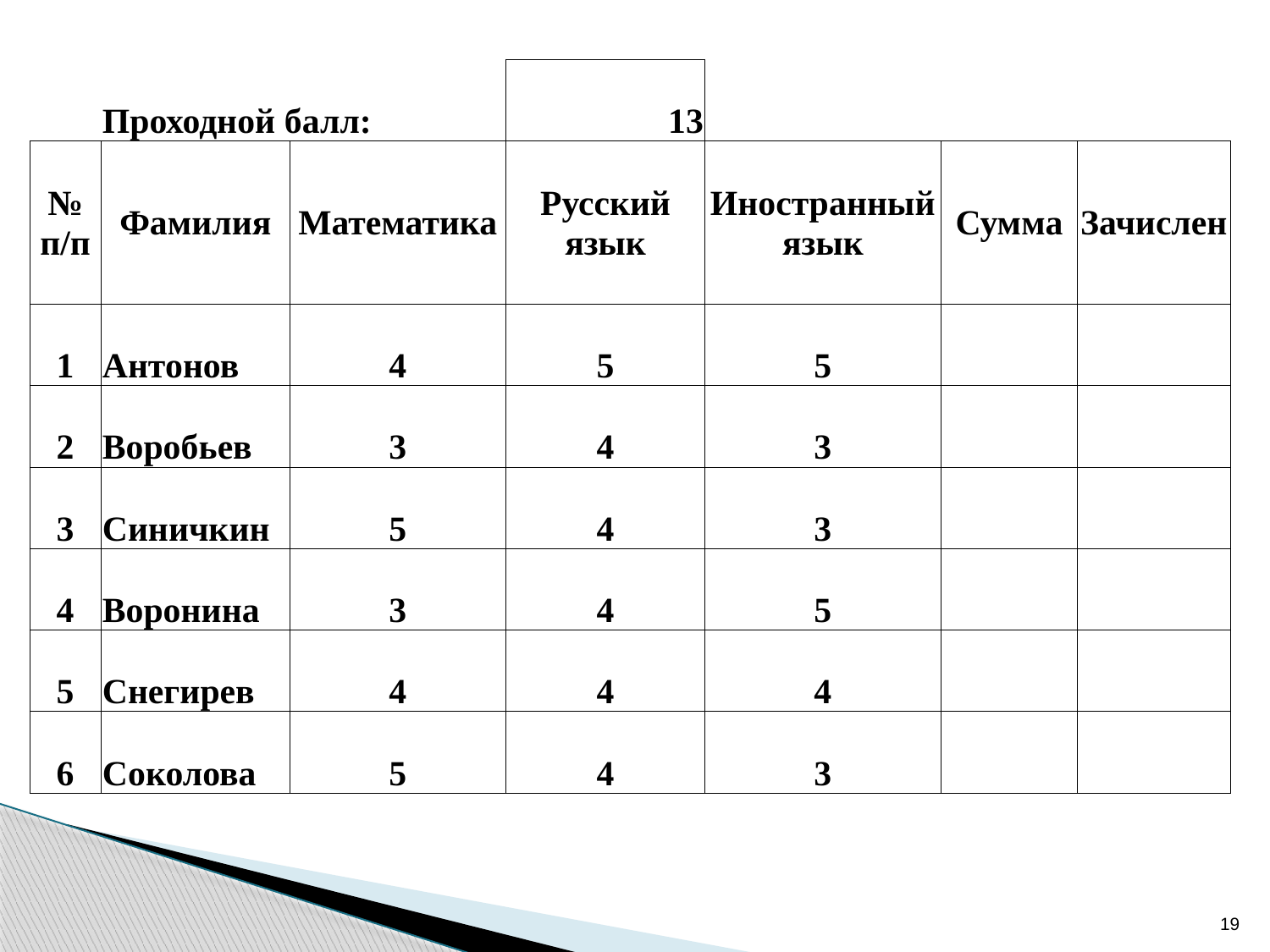

|  | Проходной балл: |  | 13 |  |  |  |
| --- | --- | --- | --- | --- | --- | --- |
| № п/п | Фамилия | Математика | Русский язык | Иностранный язык | Сумма | Зачислен |
| 1 | Антонов | 4 | 5 | 5 |  |  |
| 2 | Воробьев | 3 | 4 | 3 |  |  |
| 3 | Синичкин | 5 | 4 | 3 |  |  |
| 4 | Воронина | 3 | 4 | 5 |  |  |
| 5 | Снегирев | 4 | 4 | 4 |  |  |
| 6 | Соколова | 5 | 4 | 3 |  |  |
19